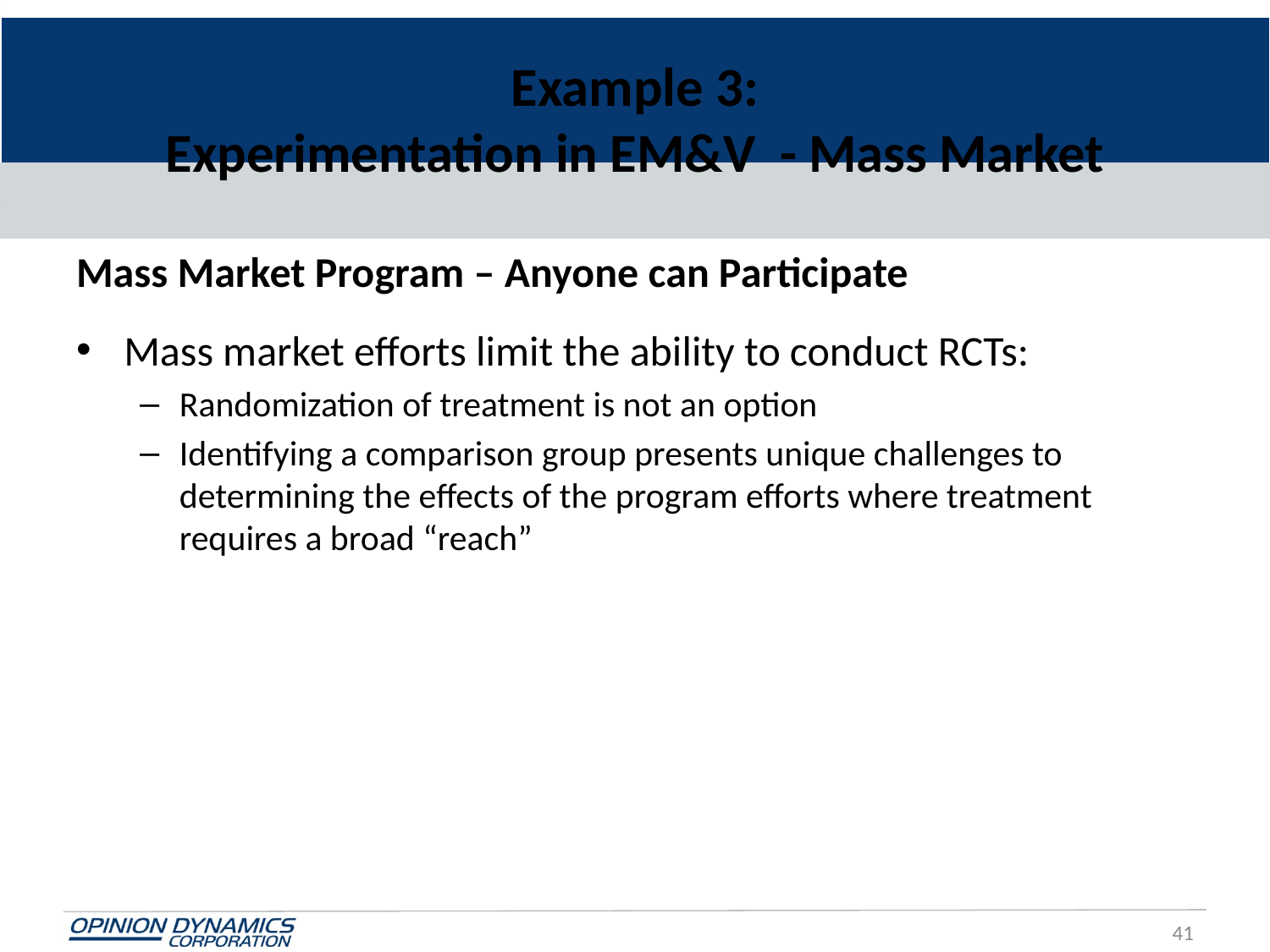

# Example 3: Experimentation in EM&V  - Mass Market
Mass Market Program – Anyone can Participate
Mass market efforts limit the ability to conduct RCTs:
Randomization of treatment is not an option
Identifying a comparison group presents unique challenges to determining the effects of the program efforts where treatment requires a broad “reach”

41